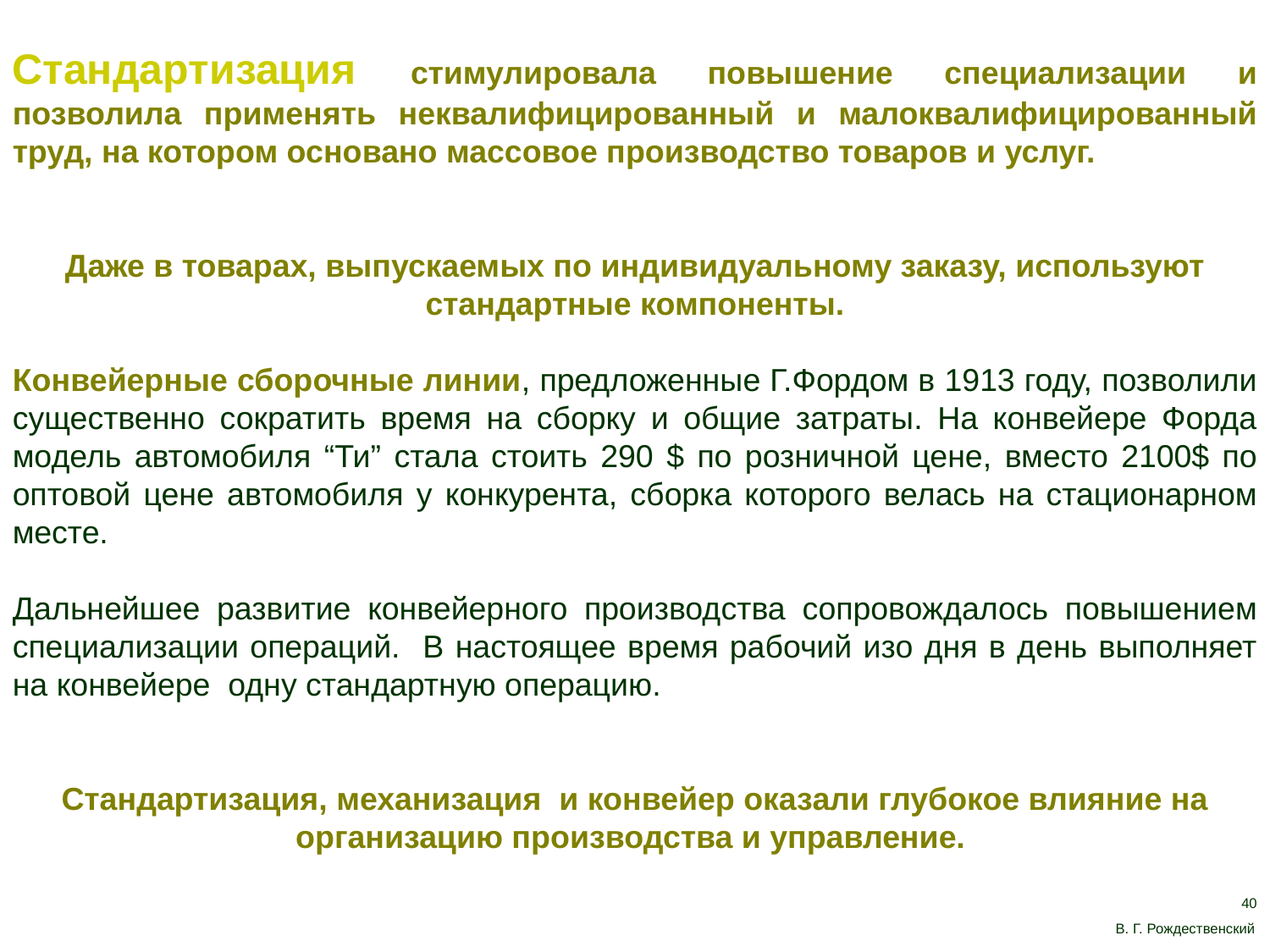

Стандартизация стимулировала повышение специализации и позволила применять неквалифицированный и малоквалифицированный труд, на котором основано массовое производство товаров и услуг.

Даже в товарах, выпускаемых по индивидуальному заказу, используют стандартные компоненты.

Конвейерные сборочные линии, предложенные Г.Фордом в 1913 году, позволили существенно сократить время на сборку и общие затраты. На конвейере Форда модель автомобиля “Ти” стала стоить 290 $ по розничной цене, вместо 2100$ по оптовой цене автомобиля у конкурента, сборка которого велась на стационарном месте.

Дальнейшее развитие конвейерного производства сопровождалось повышением специализации операций.  В настоящее время рабочий изо дня в день выполняет на конвейере  одну стандартную операцию.

Стандартизация, механизация  и конвейер оказали глубокое влияние на организацию производства и управление.
40
В. Г. Рождественский